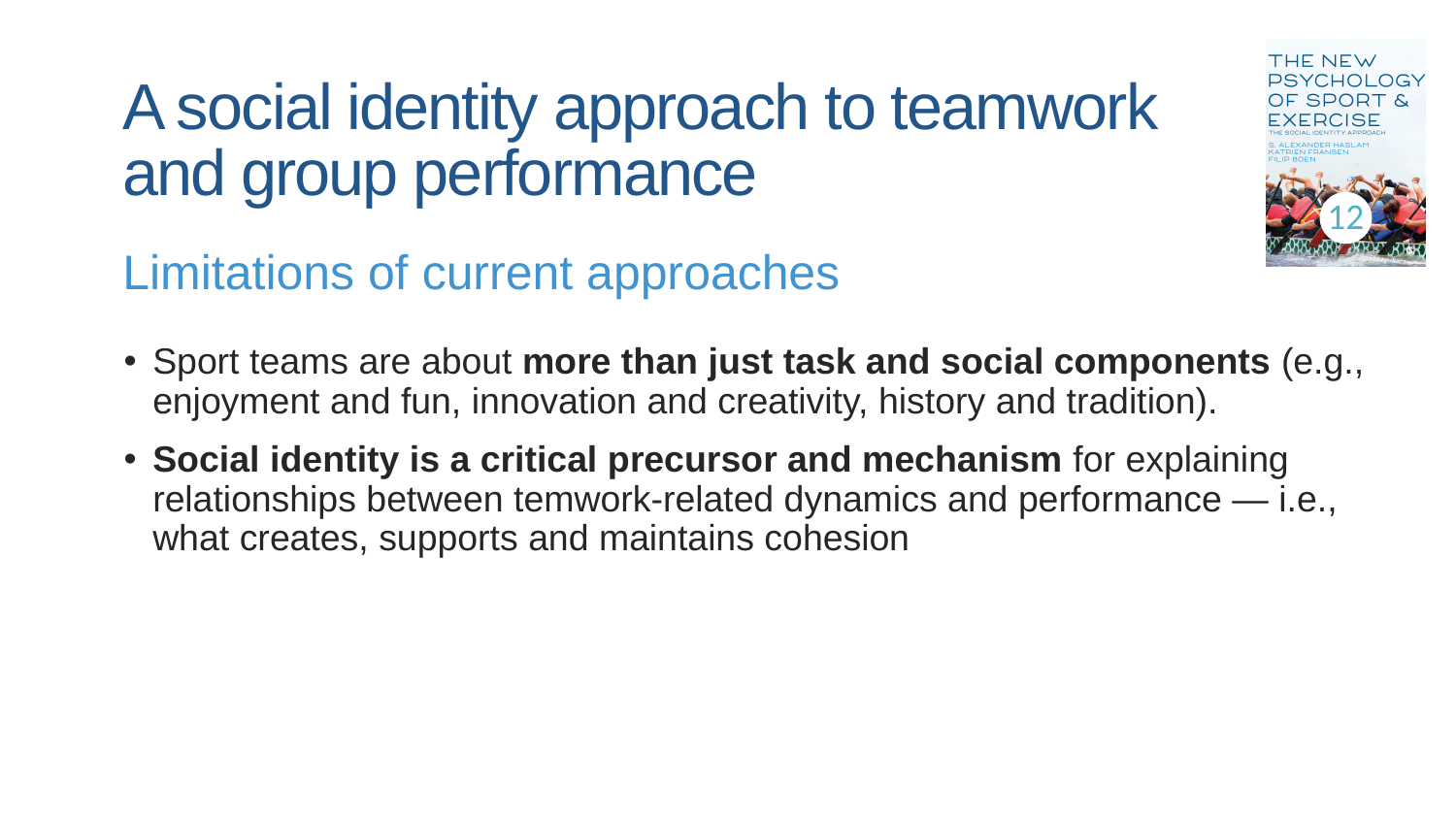

# A social identity approach to teamwork and group performance
12
Limitations of current approaches
Sport teams are about more than just task and social components (e.g., enjoyment and fun, innovation and creativity, history and tradition).
Social identity is a critical precursor and mechanism for explaining relationships between temwork-related dynamics and performance — i.e., what creates, supports and maintains cohesion